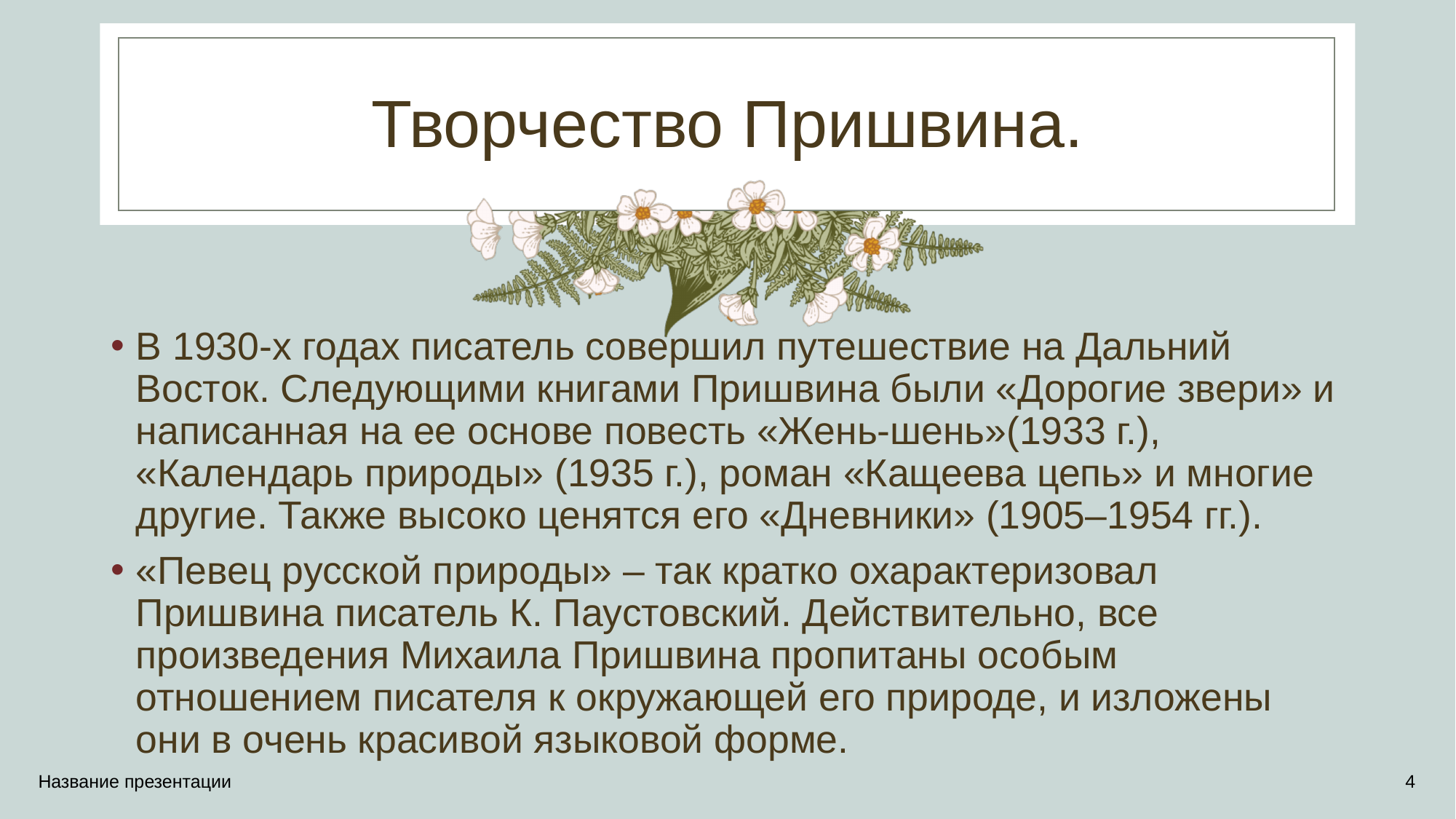

# Творчество Пришвина.
В 1930-х годах писатель совершил путешествие на Дальний Восток. Следующими книгами Пришвина были «Дорогие звери» и написанная на ее основе повесть «Жень-шень»(1933 г.), «Календарь природы» (1935 г.), роман «Кащеева цепь» и многие другие. Также высоко ценятся его «Дневники» (1905–1954 гг.).
«Певец русской природы» – так кратко охарактеризовал Пришвина писатель К. Паустовский. Действительно, все произведения Михаила Пришвина пропитаны особым отношением писателя к окружающей его природе, и изложены они в очень красивой языковой форме.
Название презентации
4